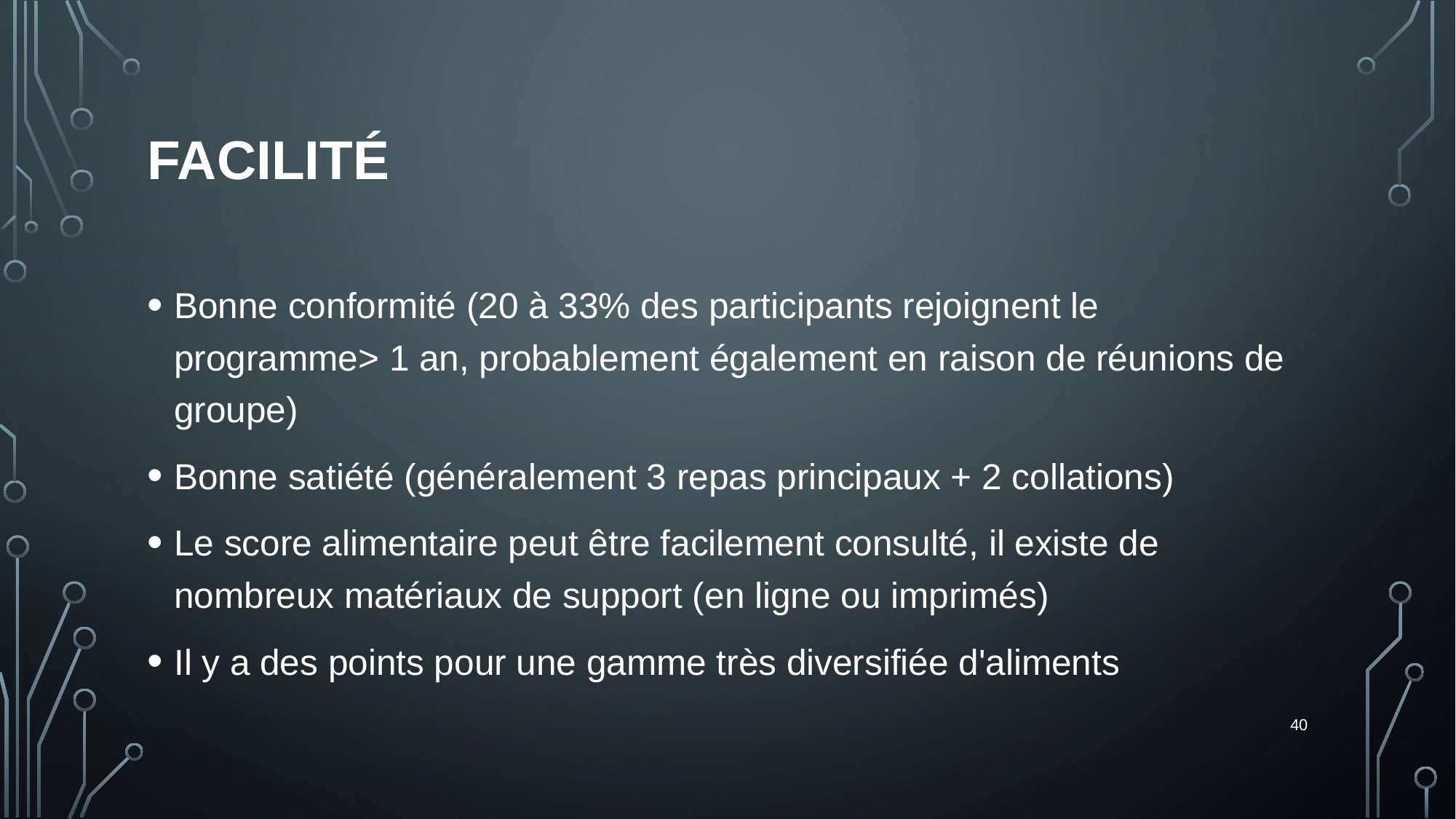

# Facilité
Bonne conformité (20 à 33% des participants rejoignent le programme> 1 an, probablement également en raison de réunions de groupe)
Bonne satiété (généralement 3 repas principaux + 2 collations)
Le score alimentaire peut être facilement consulté, il existe de nombreux matériaux de support (en ligne ou imprimés)
Il y a des points pour une gamme très diversifiée d'aliments

40